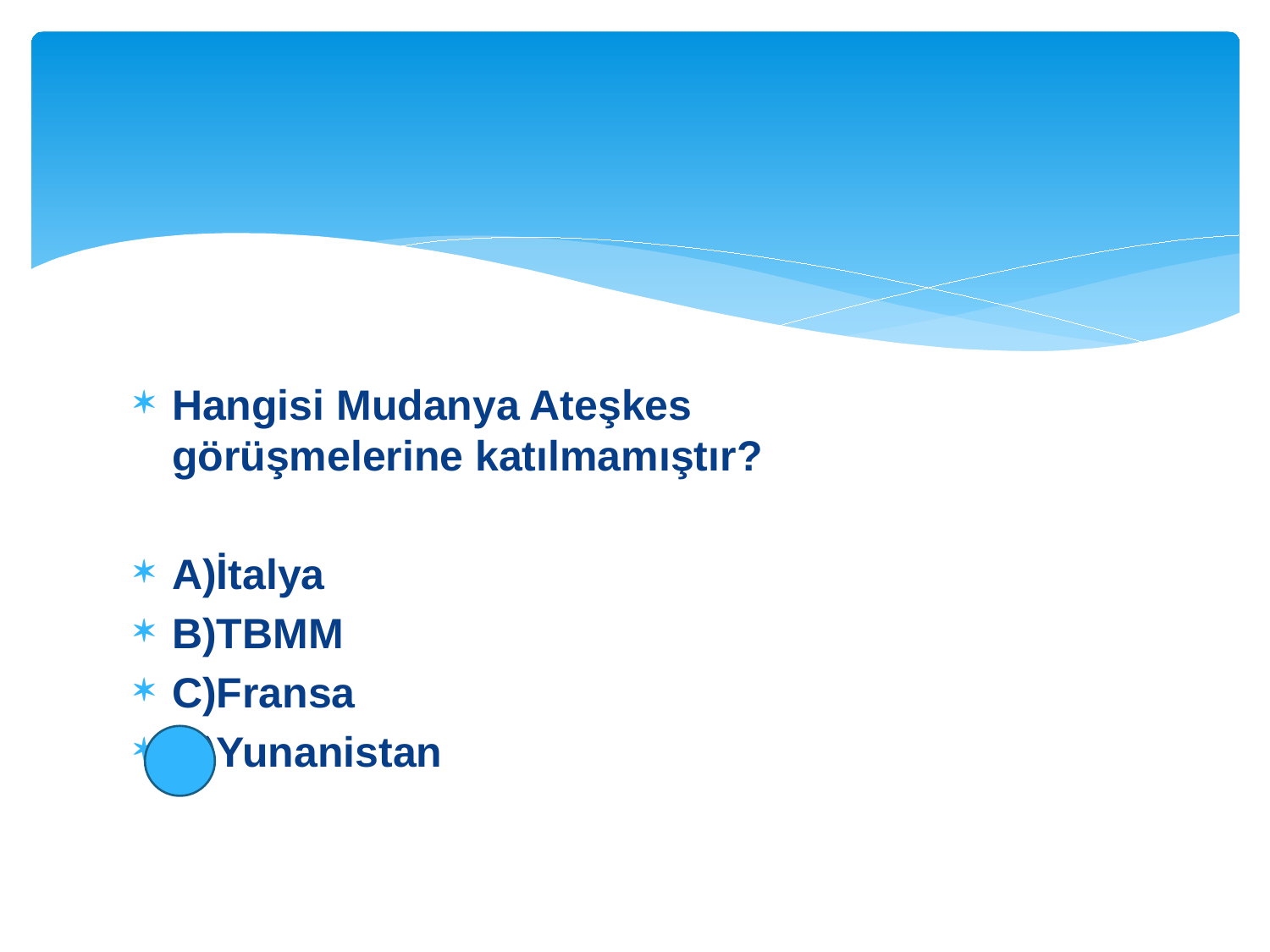

Hangisi Mudanya Ateşkes görüşmelerine katılmamıştır?

A)İtalya
B)TBMM
C)Fransa
D)Yunanistan